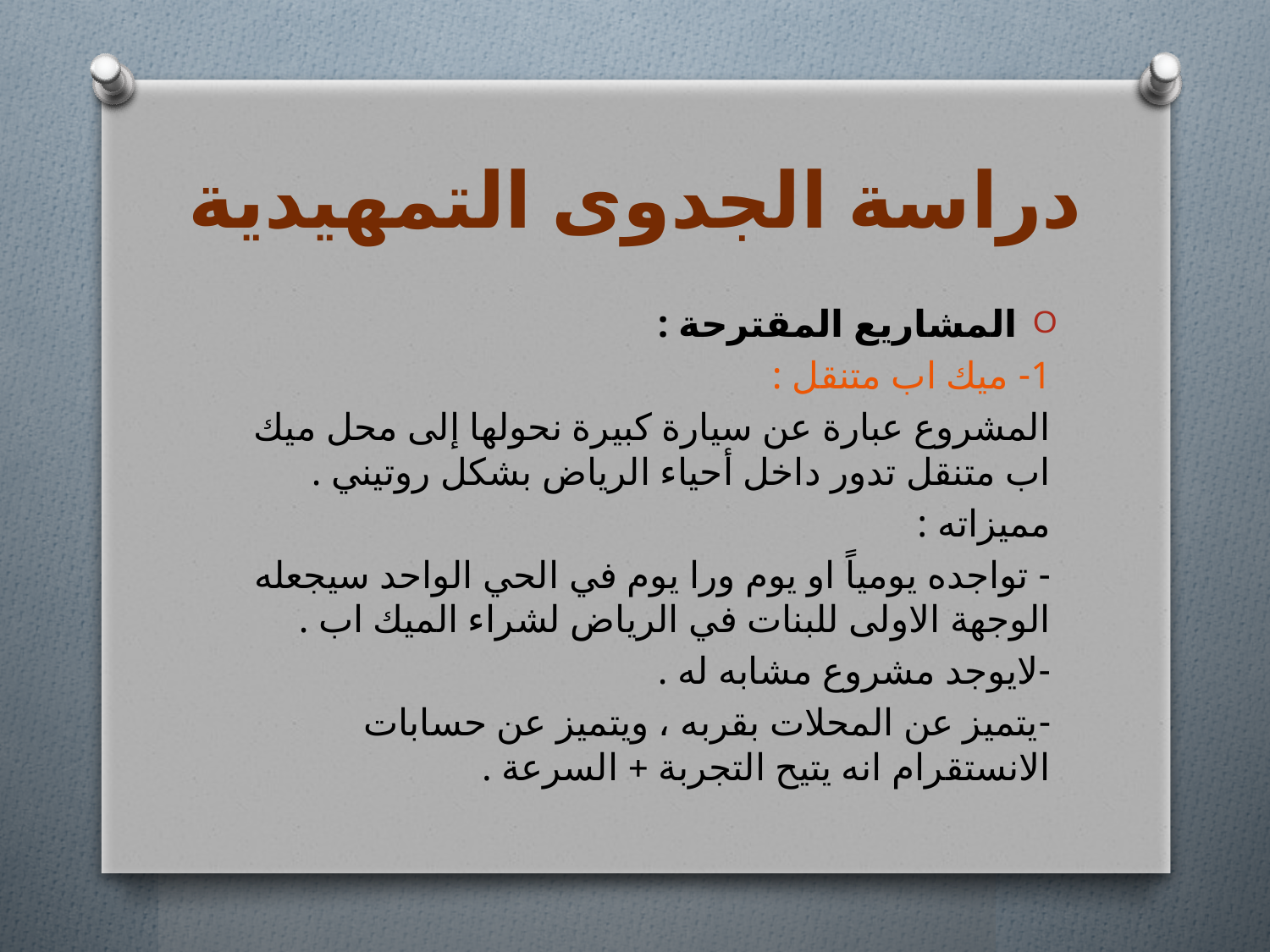

# دراسة الجدوى التمهيدية
المشاريع المقترحة :
1- ميك اب متنقل :
المشروع عبارة عن سيارة كبيرة نحولها إلى محل ميك اب متنقل تدور داخل أحياء الرياض بشكل روتيني .
مميزاته :
- تواجده يومياً او يوم ورا يوم في الحي الواحد سيجعله الوجهة الاولى للبنات في الرياض لشراء الميك اب .
-لايوجد مشروع مشابه له .
-يتميز عن المحلات بقربه ، ويتميز عن حسابات الانستقرام انه يتيح التجربة + السرعة .